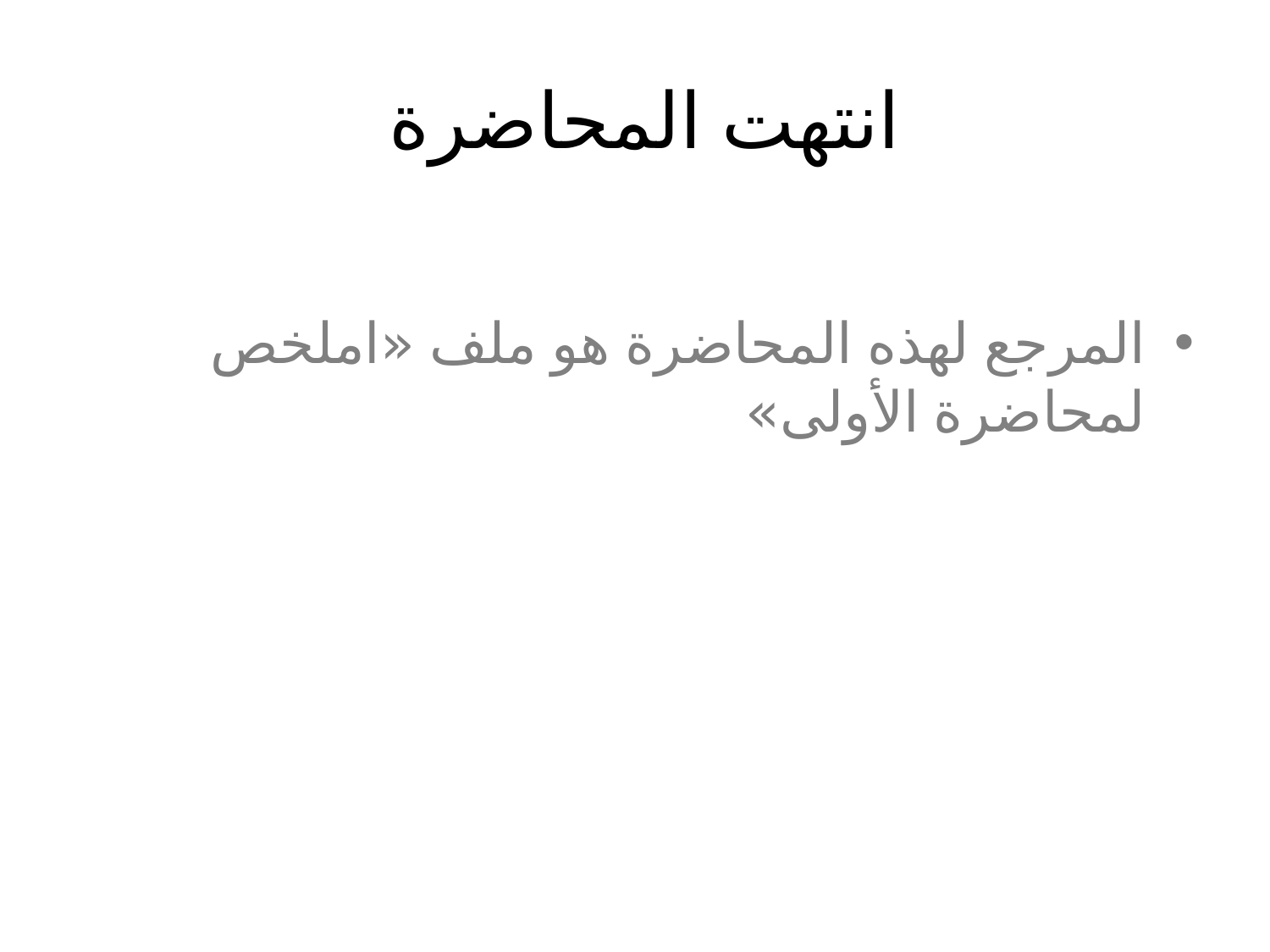

# انتهت المحاضرة

المرجع لهذه المحاضرة هو ملف «املخص لمحاضرة الأولى»